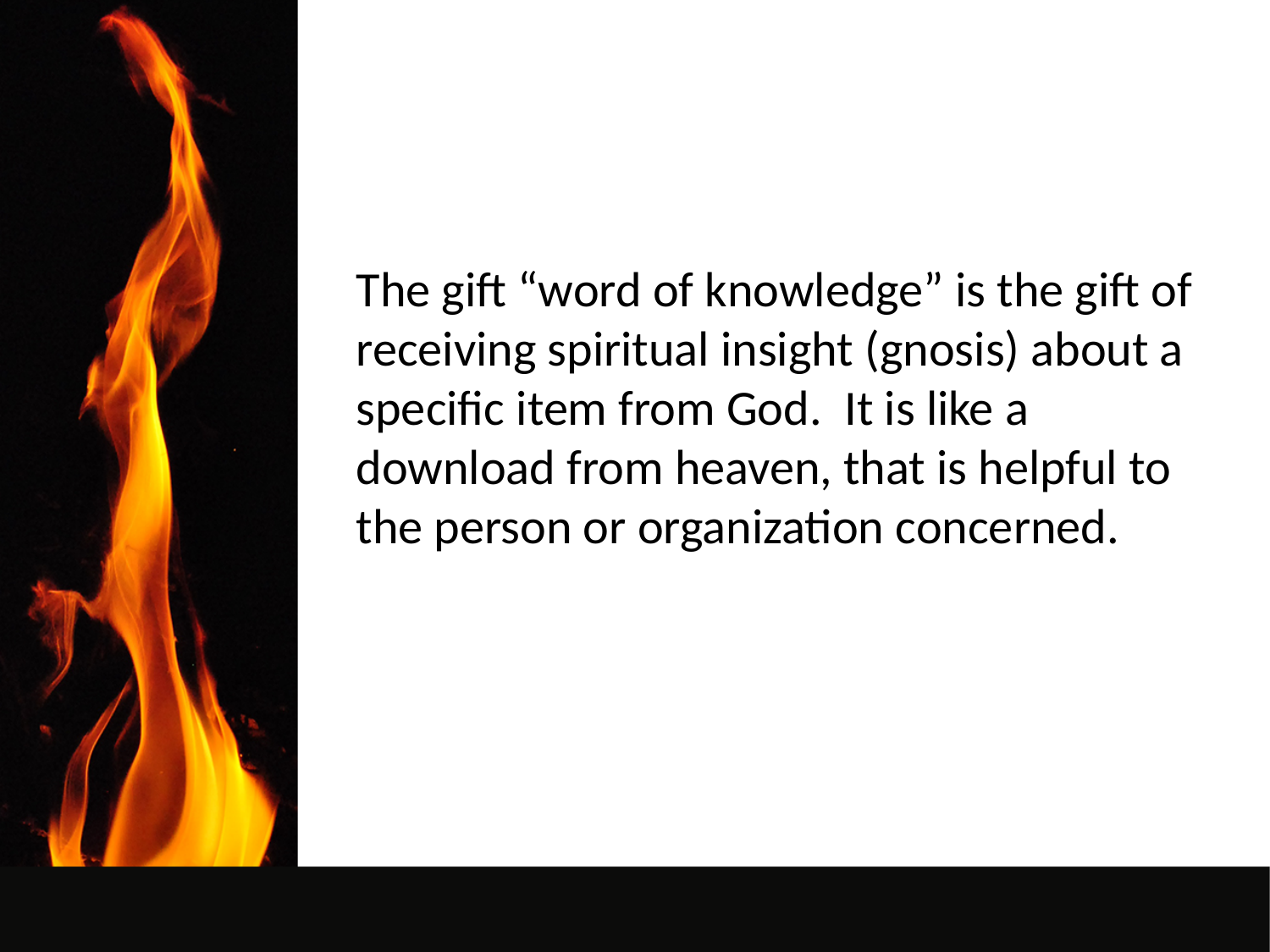

The gift “word of knowledge” is the gift of receiving spiritual insight (gnosis) about a specific item from God.  It is like a download from heaven, that is helpful to the person or organization concerned.